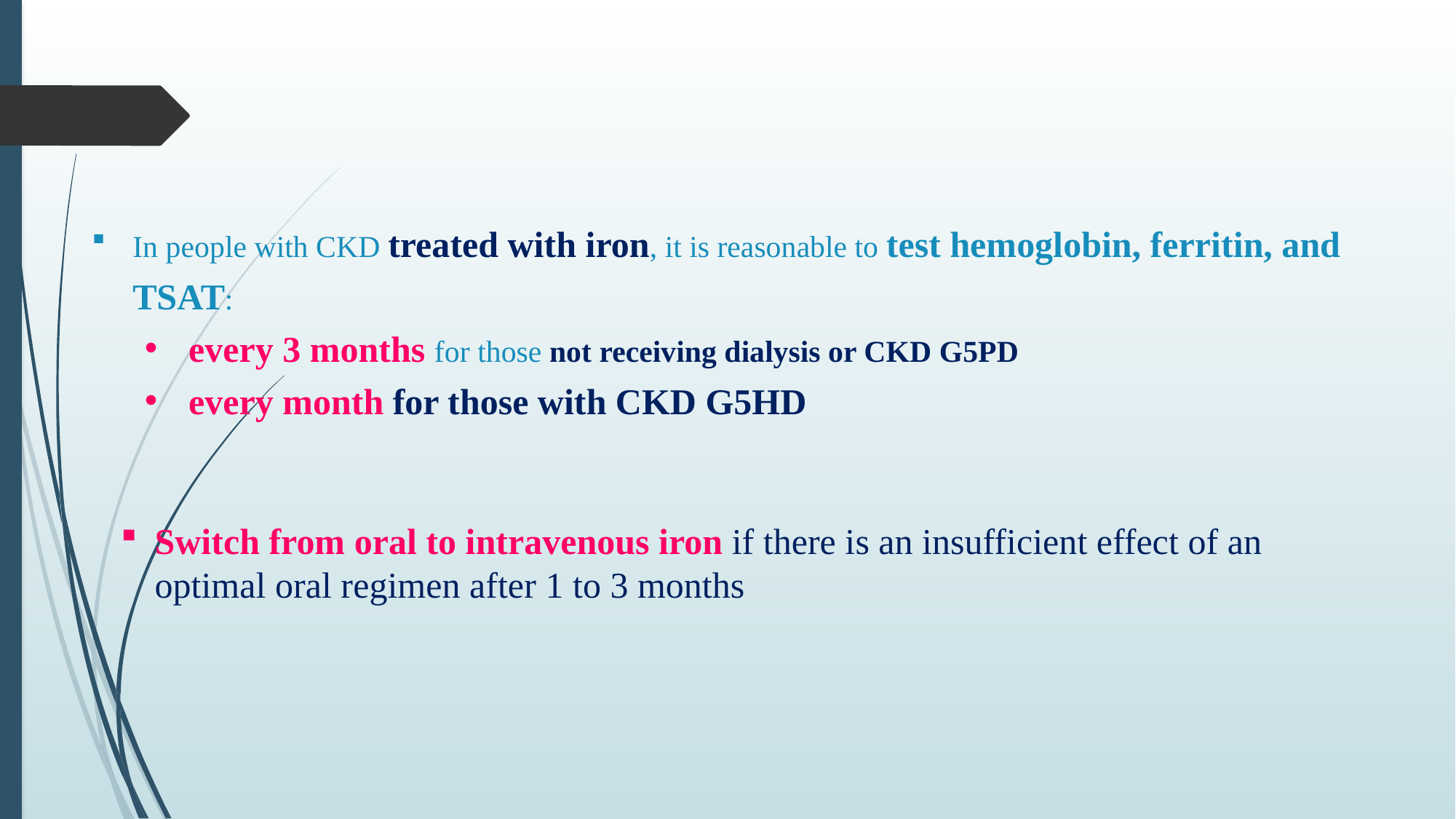

In people with CKD treated with iron, it is reasonable to test hemoglobin, ferritin, and TSAT:
every 3 months for those not receiving dialysis or CKD G5PD
every month for those with CKD G5HD
Switch from oral to intravenous iron if there is an insufficient effect of an optimal oral regimen after 1 to 3 months